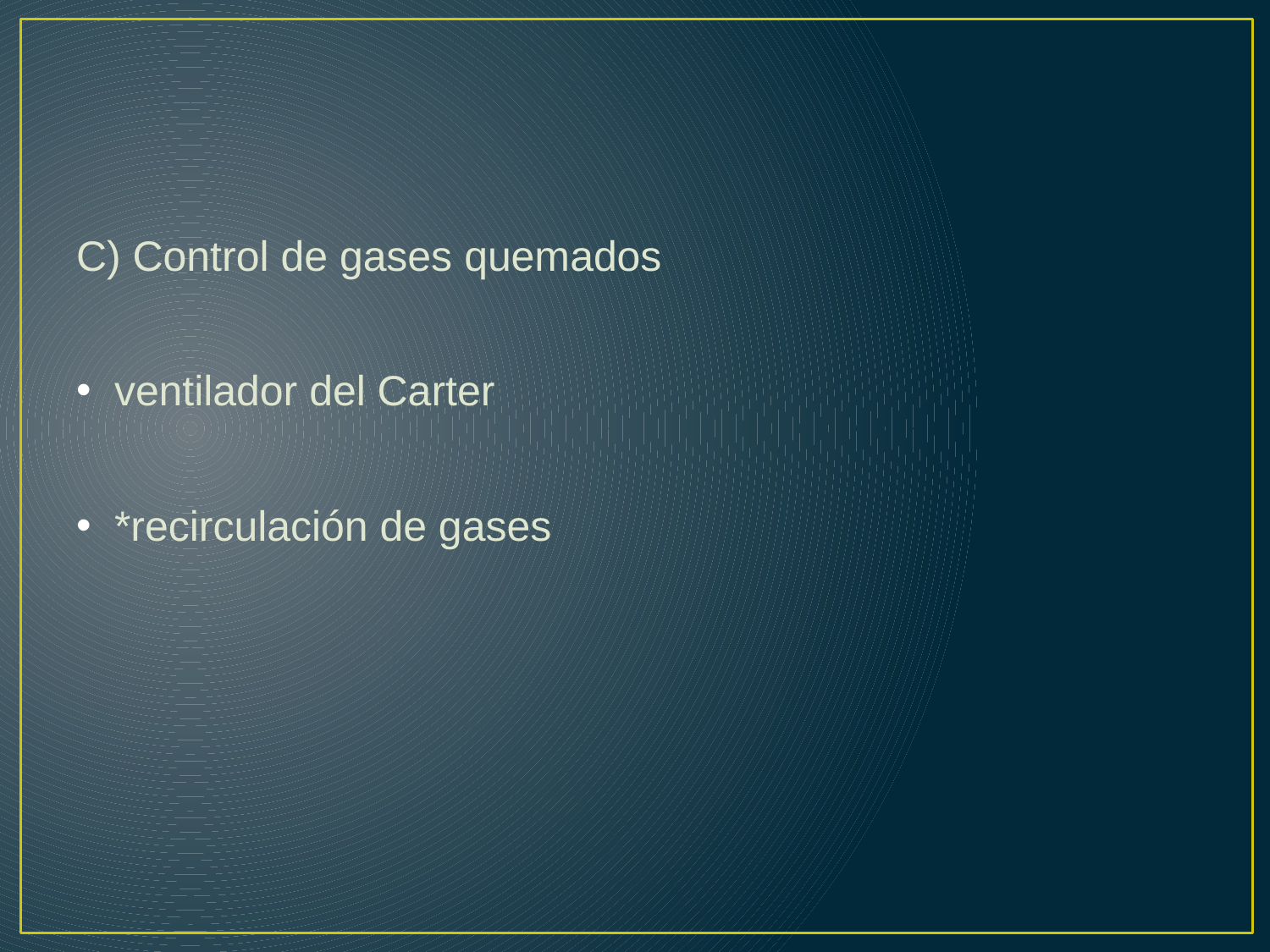

#
C) Control de gases quemados
ventilador del Carter
*recirculación de gases